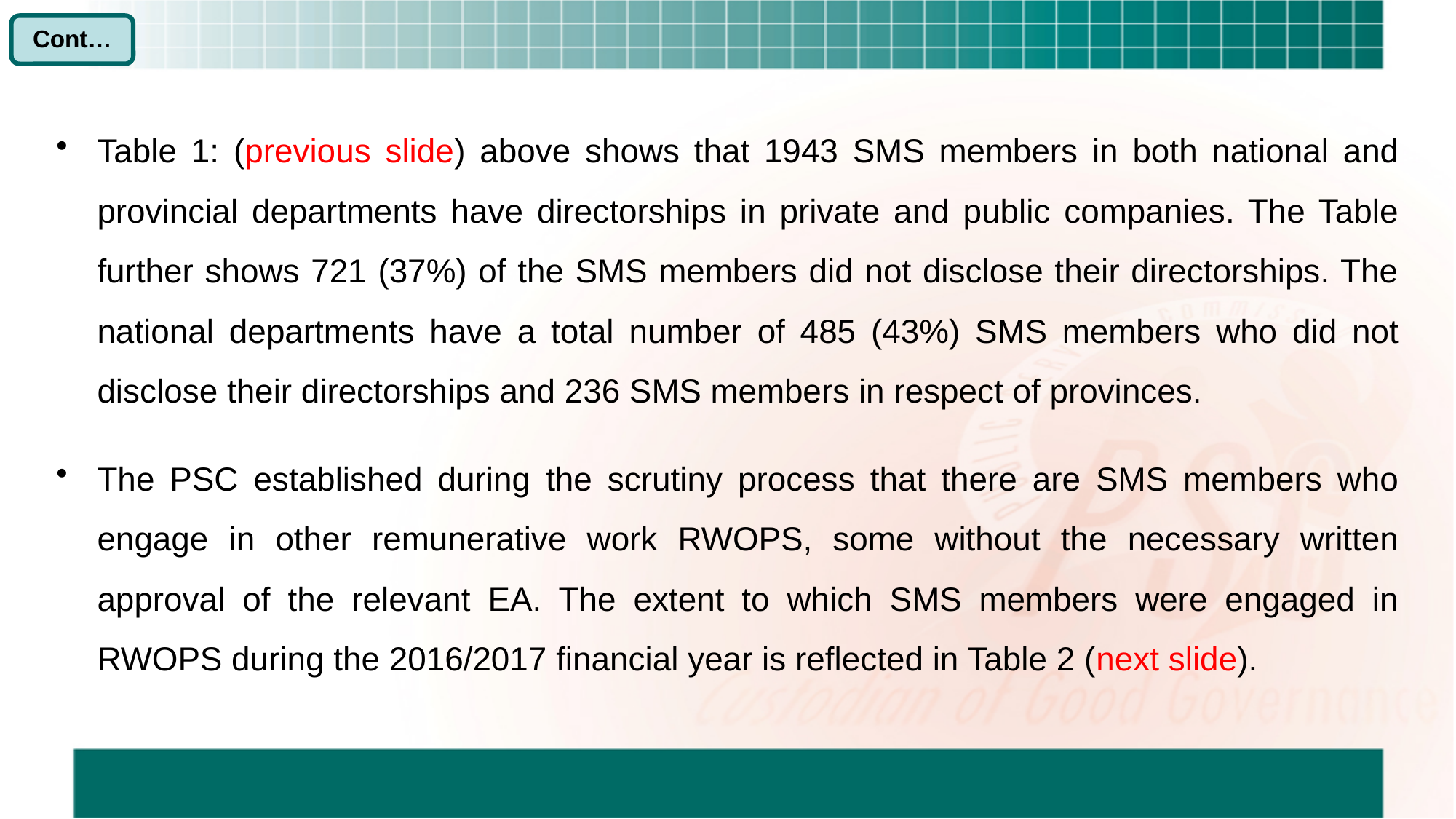

Cont…
Table 1: (previous slide) above shows that 1943 SMS members in both national and provincial departments have directorships in private and public companies. The Table further shows 721 (37%) of the SMS members did not disclose their directorships. The national departments have a total number of 485 (43%) SMS members who did not disclose their directorships and 236 SMS members in respect of provinces.

The PSC established during the scrutiny process that there are SMS members who engage in other remunerative work RWOPS, some without the necessary written approval of the relevant EA. The extent to which SMS members were engaged in RWOPS during the 2016/2017 financial year is reflected in Table 2 (next slide).